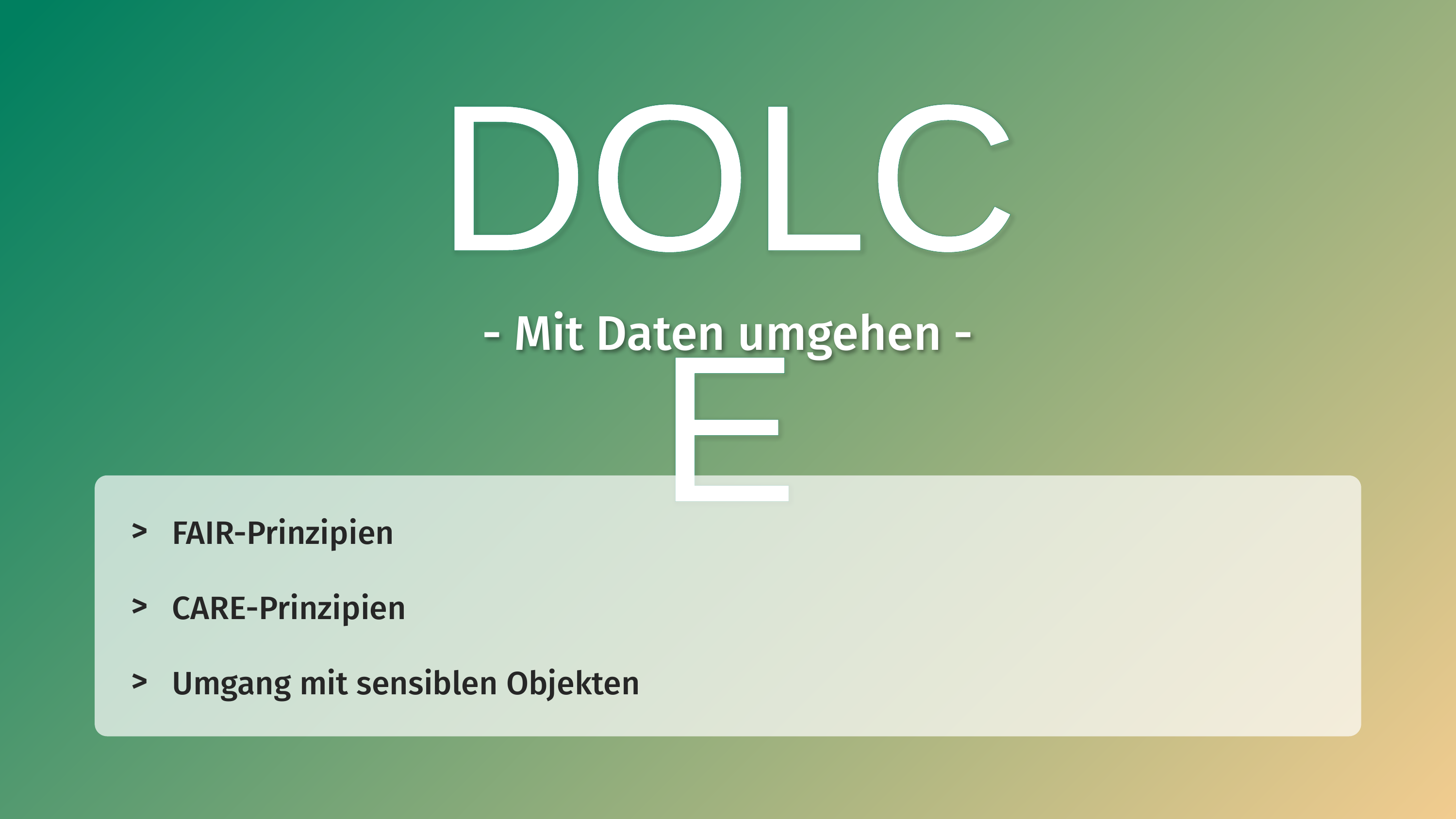

DOLCE(1)
DOLCE
- Mit Daten umgehen -

FAIR-Prinzipien
CARE-Prinzipien
Umgang mit sensiblen Objekten